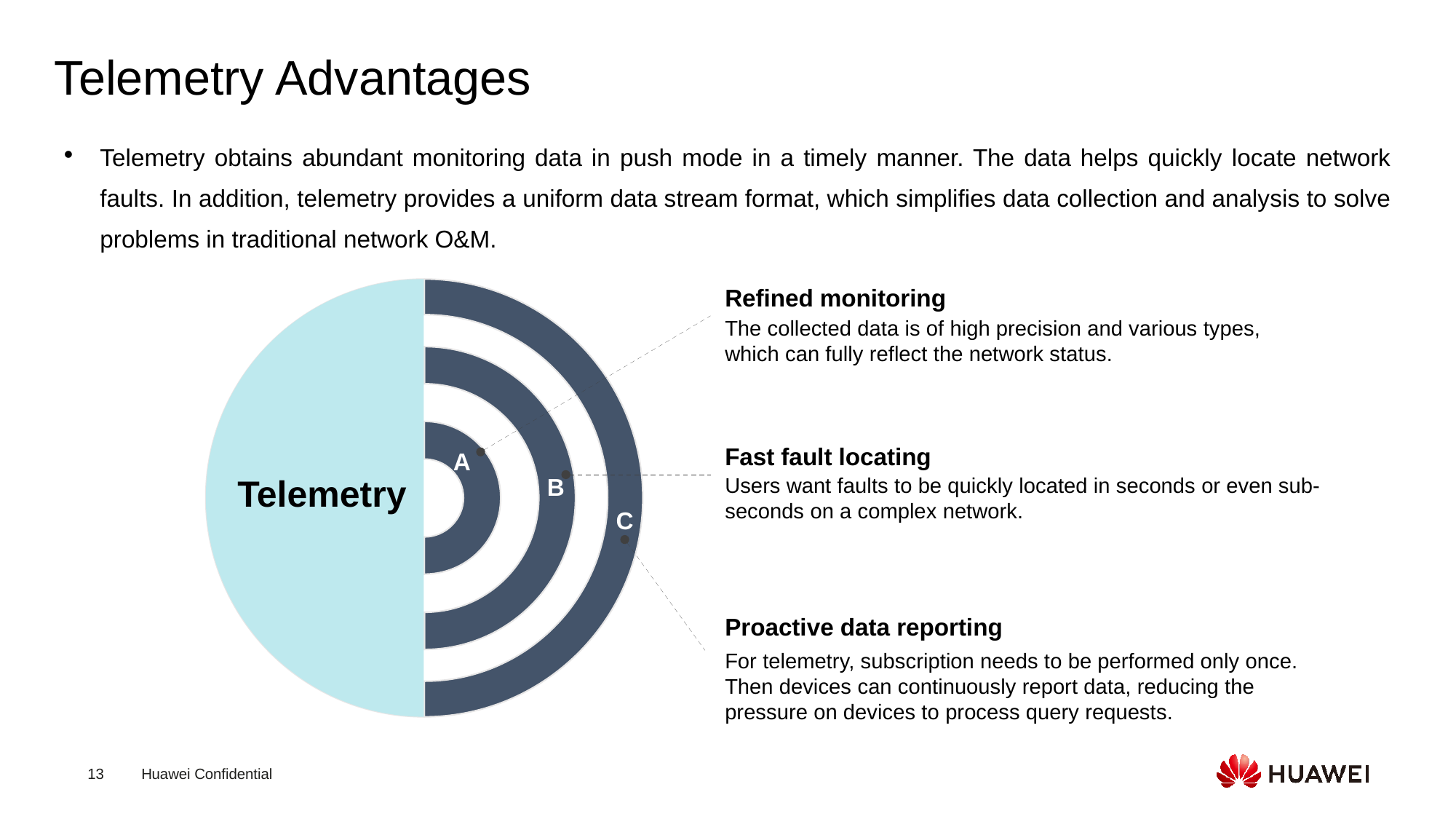

# Telemetry Advantages
Telemetry obtains abundant monitoring data in push mode in a timely manner. The data helps quickly locate network faults. In addition, telemetry provides a uniform data stream format, which simplifies data collection and analysis to solve problems in traditional network O&M.

Refined monitoring

The collected data is of high precision and various types, which can fully reflect the network status.
Fast fault locating
A
Telemetry
B
Users want faults to be quickly located in seconds or even sub-seconds on a complex network.
C
Proactive data reporting
For telemetry, subscription needs to be performed only once. Then devices can continuously report data, reducing the pressure on devices to process query requests.